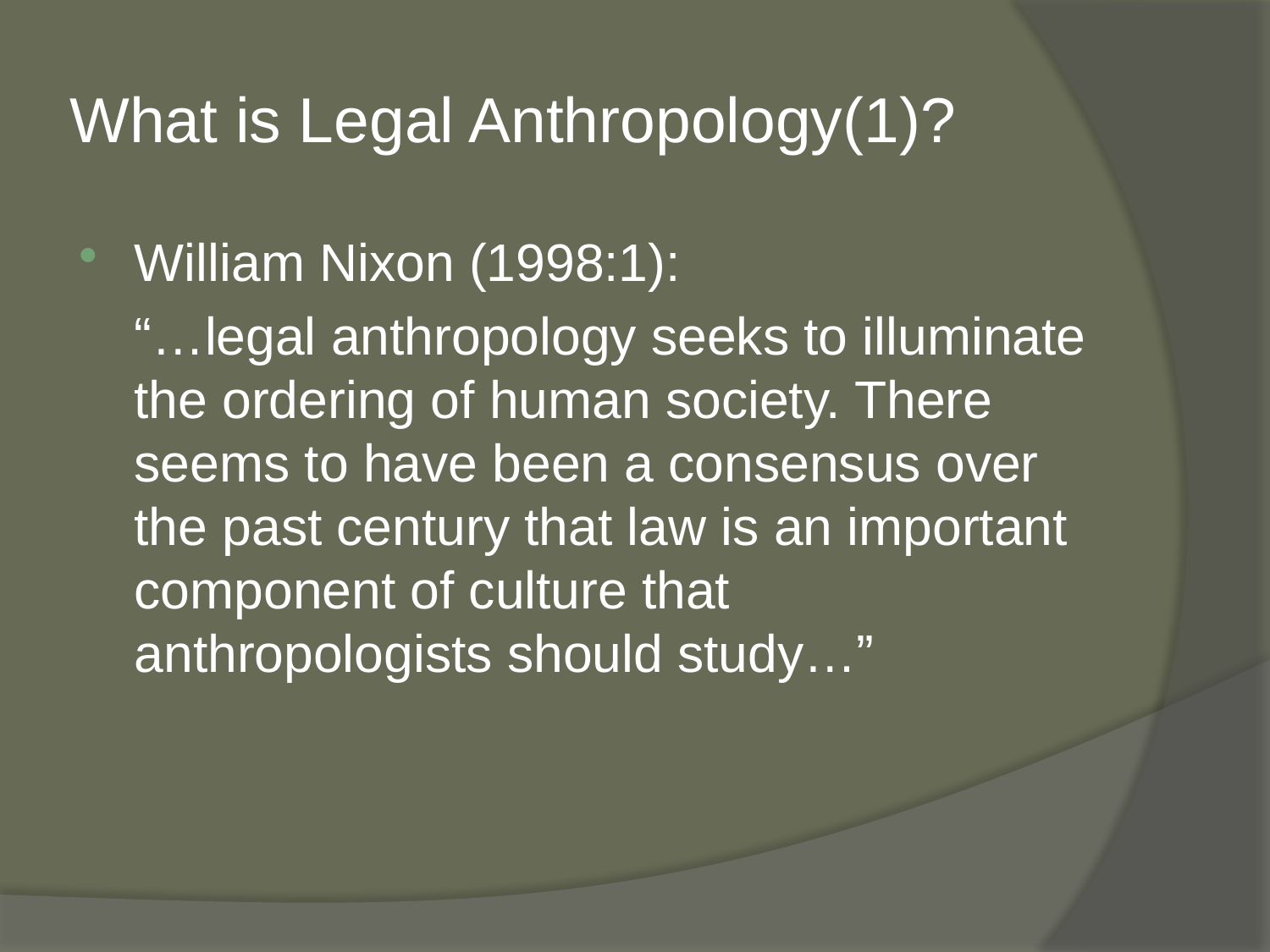

# What is Legal Anthropology(1)?
William Nixon (1998:1):
	“…legal anthropology seeks to illuminate the ordering of human society. There seems to have been a consensus over the past century that law is an important component of culture that anthropologists should study…”